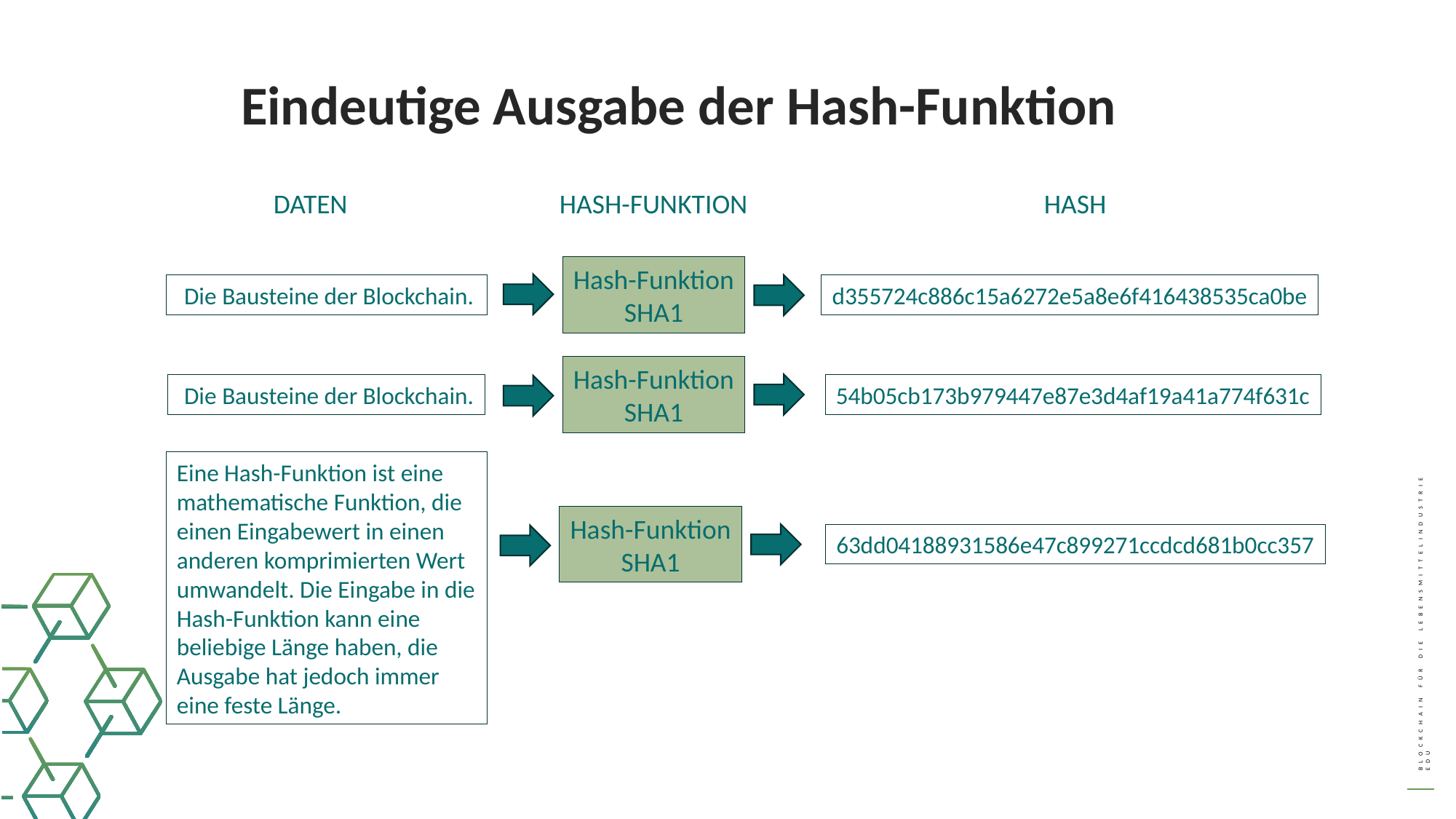

Eindeutige Ausgabe der Hash-Funktion
DATEN
HASH
HASH-FUNKTION
Hash-Funktion
SHA1

 Die Bausteine der Blockchain.

d355724c886c15a6272e5a8e6f416438535ca0be
Hash-Funktion
SHA1

 Die Bausteine der Blockchain.
54b05cb173b979447e87e3d4af19a41a774f631c

Eine Hash-Funktion ist eine mathematische Funktion, die einen Eingabewert in einen anderen komprimierten Wert umwandelt. Die Eingabe in die Hash-Funktion kann eine beliebige Länge haben, die Ausgabe hat jedoch immer eine feste Länge.
Hash-Funktion
SHA1

63dd04188931586e47c899271ccdcd681b0cc357